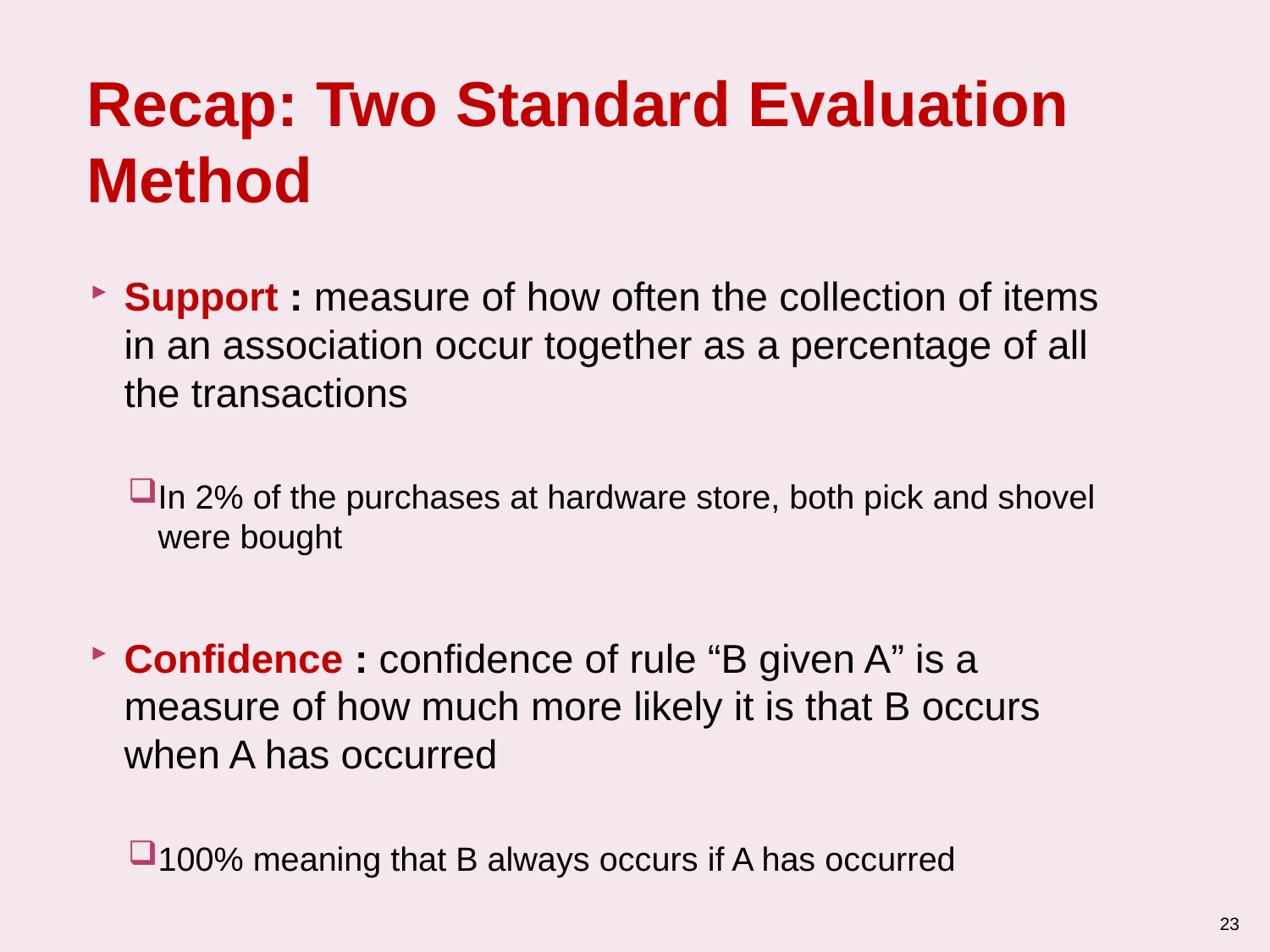

# Recap: Two Standard Evaluation Method
Support : measure of how often the collection of items in an association occur together as a percentage of all the transactions

In 2% of the purchases at hardware store, both pick and shovel were bought

Confidence : confidence of rule “B given A” is a measure of how much more likely it is that B occurs when A has occurred

100% meaning that B always occurs if A has occurred
23